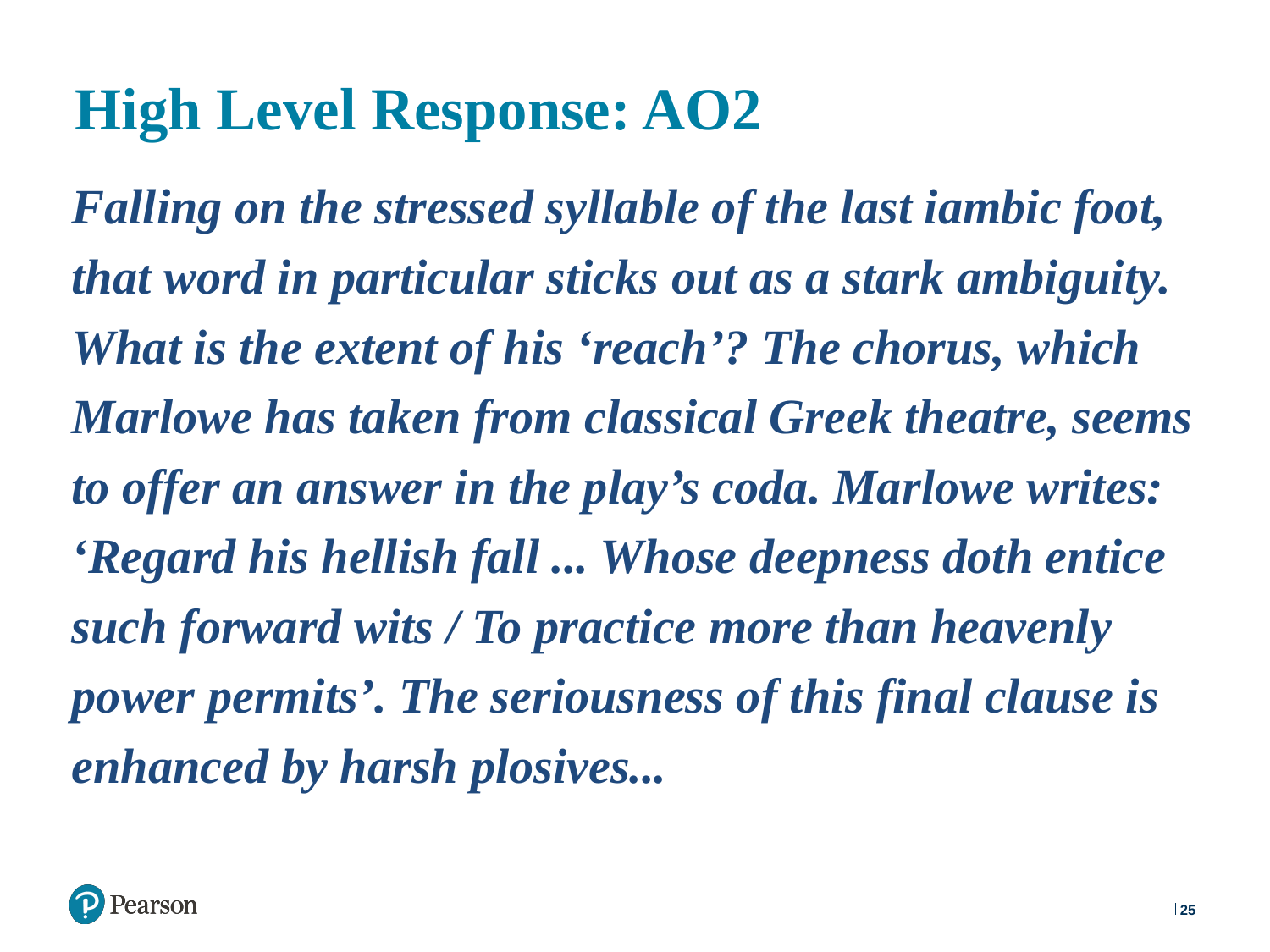

# High Level Response: AO2
Falling on the stressed syllable of the last iambic foot, that word in particular sticks out as a stark ambiguity. What is the extent of his ‘reach’? The chorus, which Marlowe has taken from classical Greek theatre, seems to offer an answer in the play’s coda. Marlowe writes: ‘Regard his hellish fall ... Whose deepness doth entice such forward wits / To practice more than heavenly power permits’. The seriousness of this final clause is enhanced by harsh plosives...
25